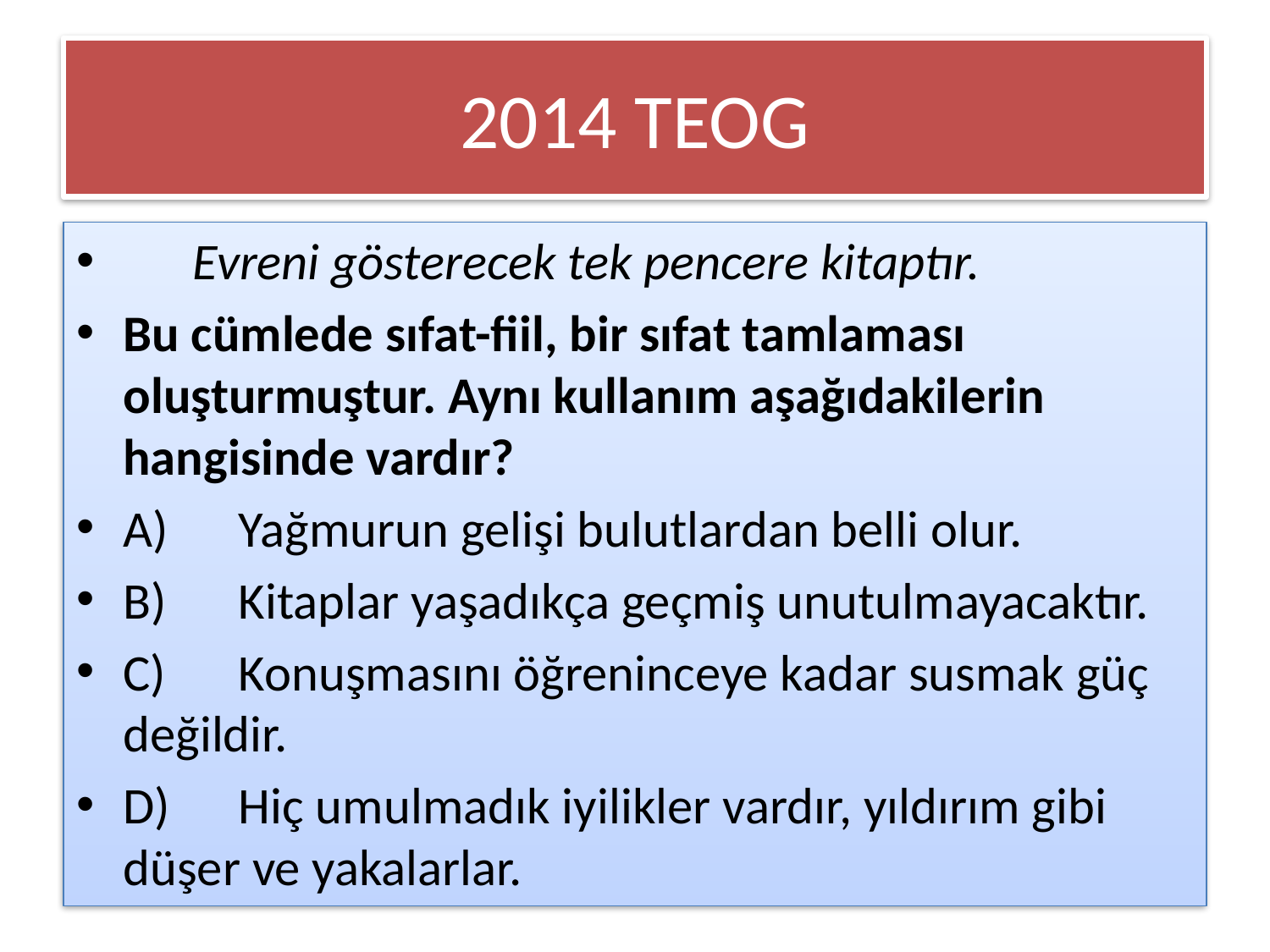

# 2014 TEOG
      Evreni gösterecek tek pencere kitaptır.
Bu cümlede sıfat-fiil, bir sıfat tamlaması oluşturmuştur. Aynı kullanım aşağıdakilerin hangisinde vardır?
A)	Yağmurun gelişi bulutlardan belli olur.
B)	Kitaplar yaşadıkça geçmiş unutulmayacaktır.
C)	Konuşmasını öğreninceye kadar susmak güç değildir.
D)	Hiç umulmadık iyilikler vardır, yıldırım gibi düşer ve yakalarlar.